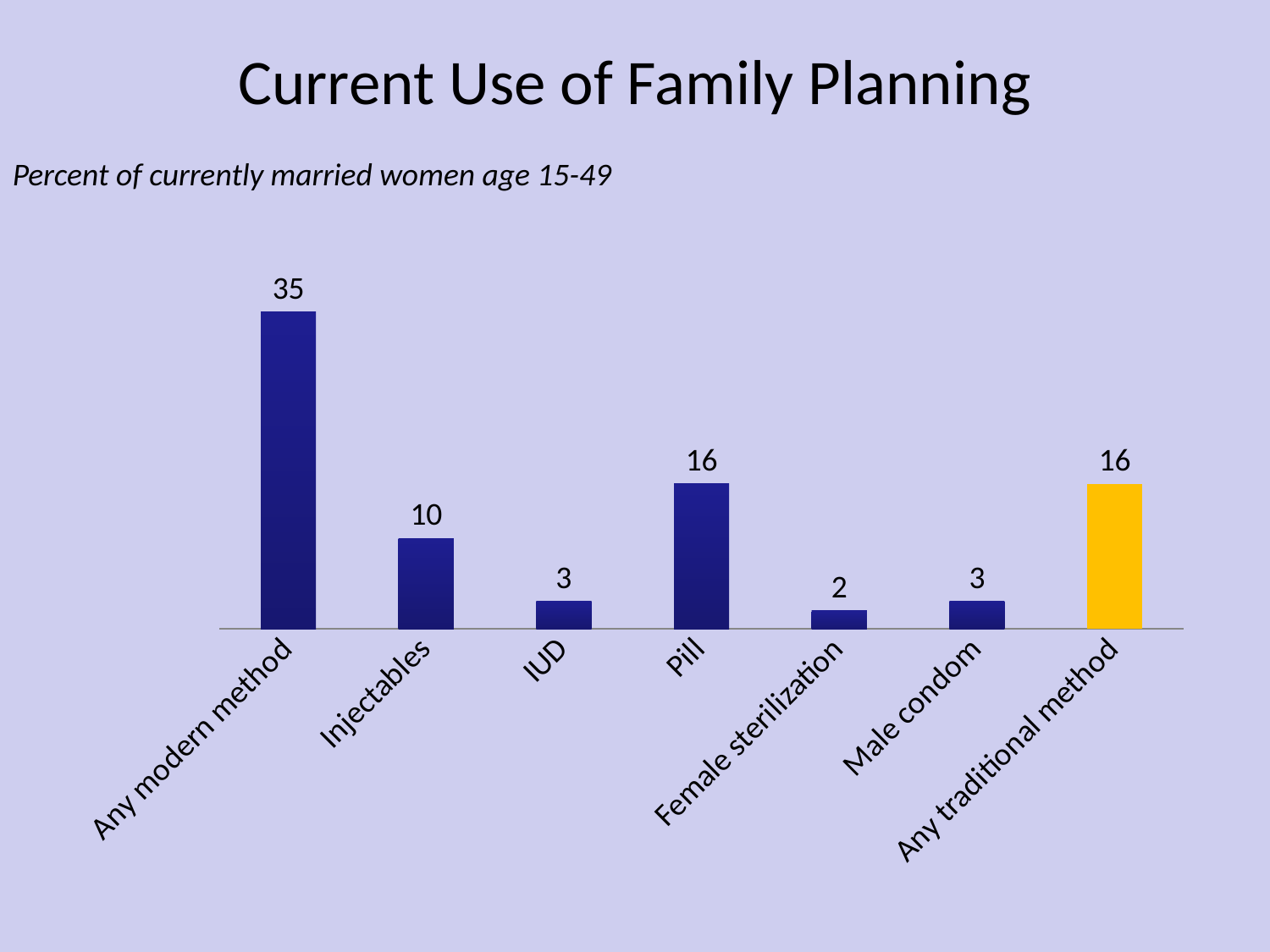

# Current Use of Family Planning
Percent of currently married women age 15-49

### Chart

| Category | Currently married women |
|---|---|
| Any modern method | 35.0 |
| Injectables | 10.0 |
| IUD | 3.0 |
| Pill | 16.0 |
| Female sterilization | 2.0 |
| Male condom | 3.0 |
| Any traditional method | 16.0 |